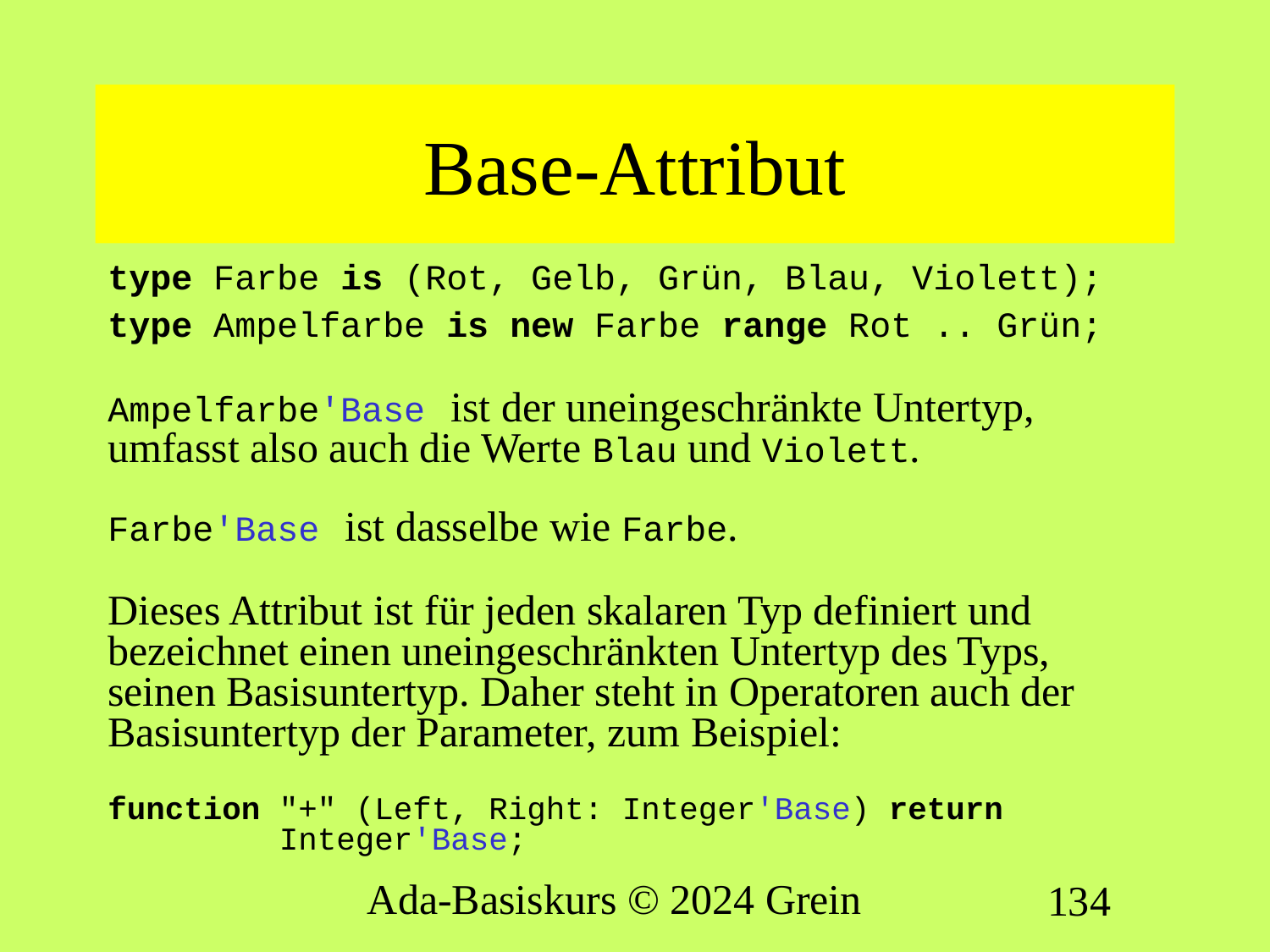

# Base-Attribut
type Farbe is (Rot, Gelb, Grün, Blau, Violett);
type Ampelfarbe is new Farbe range Rot .. Grün;

Ampelfarbe'Base ist der uneingeschränkte Untertyp, umfasst also auch die Werte Blau und Violett.

Farbe'Base ist dasselbe wie Farbe.

Dieses Attribut ist für jeden skalaren Typ definiert und bezeichnet einen uneingeschränkten Untertyp des Typs, seinen Basisuntertyp. Daher steht in Operatoren auch der Basisuntertyp der Parameter, zum Beispiel:

function "+" (Left, Right: Integer'Base) return
         Integer'Base;
Ada-Basiskurs © 2024 Grein
134